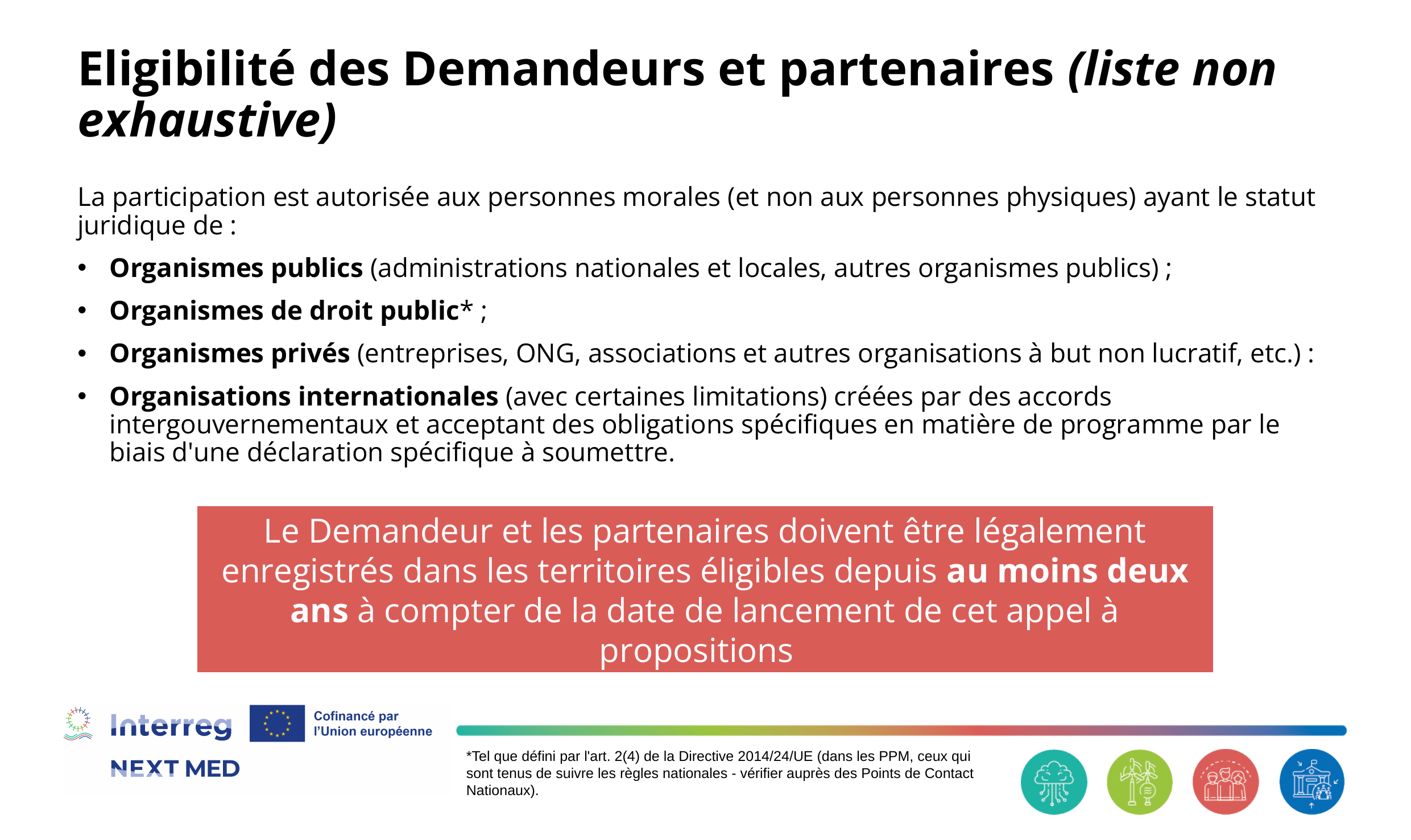

# Eligibilité des Demandeurs et partenaires (liste non exhaustive)
La participation est autorisée aux personnes morales (et non aux personnes physiques) ayant le statut juridique de :
Organismes publics (administrations nationales et locales, autres organismes publics) ;
Organismes de droit public* ;
Organismes privés (entreprises, ONG, associations et autres organisations à but non lucratif, etc.) :
Organisations internationales (avec certaines limitations) créées par des accords intergouvernementaux et acceptant des obligations spécifiques en matière de programme par le biais d'une déclaration spécifique à soumettre.

Le Demandeur et les partenaires doivent être légalement enregistrés dans les territoires éligibles depuis au moins deux ans à compter de la date de lancement de cet appel à propositions
*Tel que défini par l'art. 2(4) de la Directive 2014/24/UE (dans les PPM, ceux qui sont tenus de suivre les règles nationales - vérifier auprès des Points de Contact Nationaux).